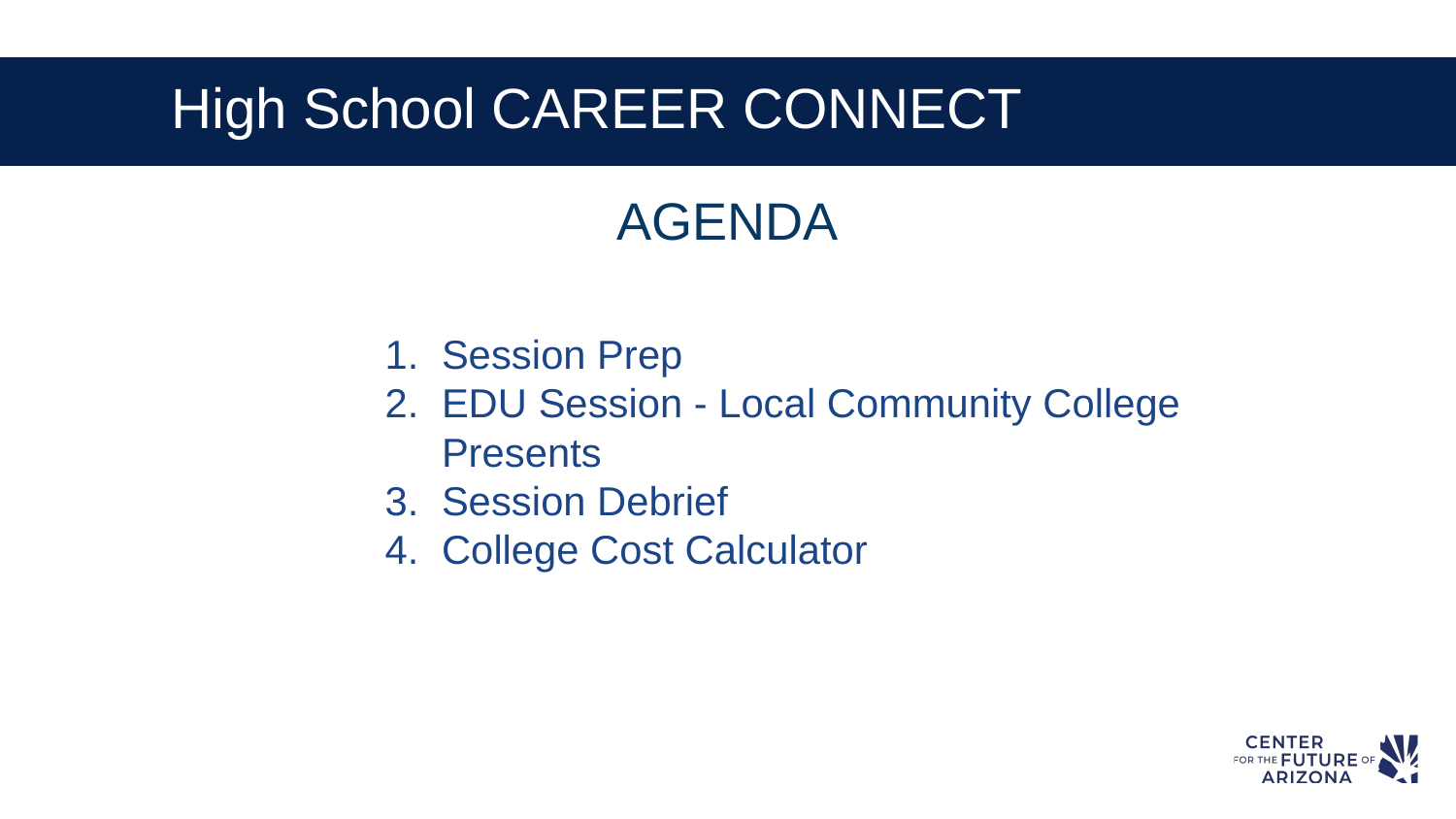

# High School CAREER CONNECT
AGENDA

Session Prep
EDU Session - Local Community College Presents
Session Debrief
College Cost Calculator